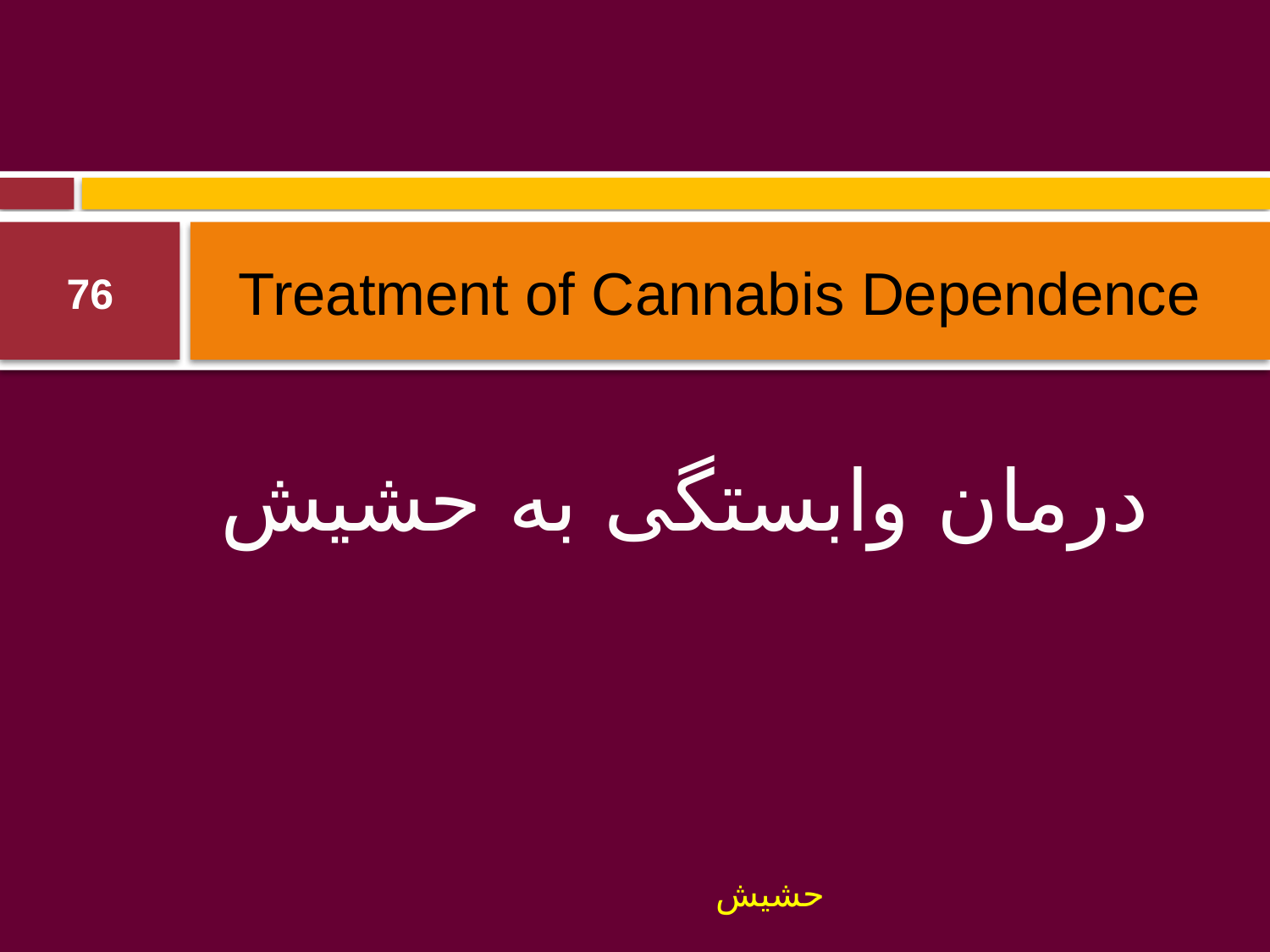

# Treatment of Cannabis Dependence
76
درمان وابستگی به حشیش
حشیش